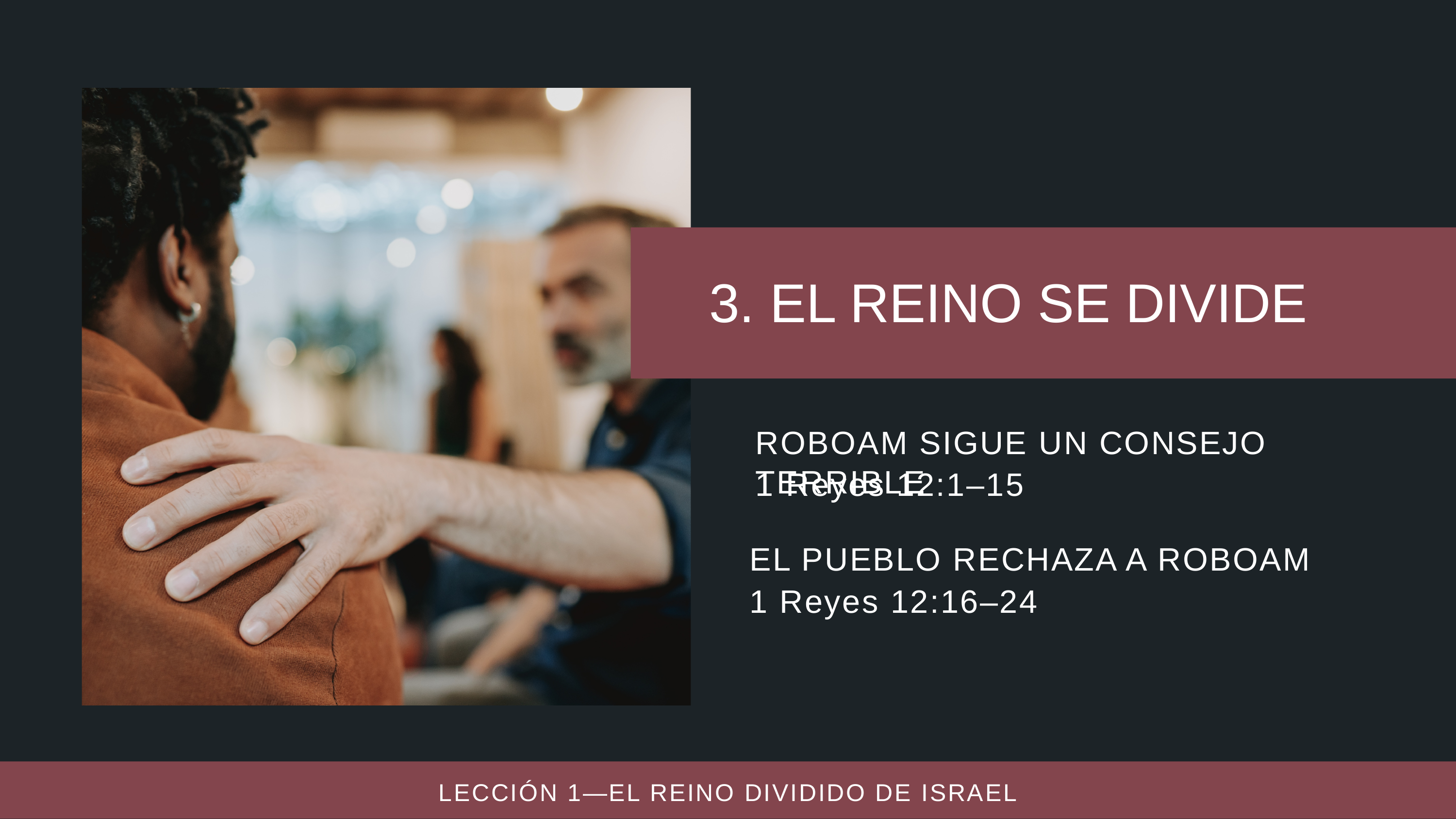

ROBOAM SIGUE UN CONSEJO TERRIBLE
1 Reyes 12:1–15
EL PUEBLO RECHAZA A ROBOAM
1 Reyes 12:16–24